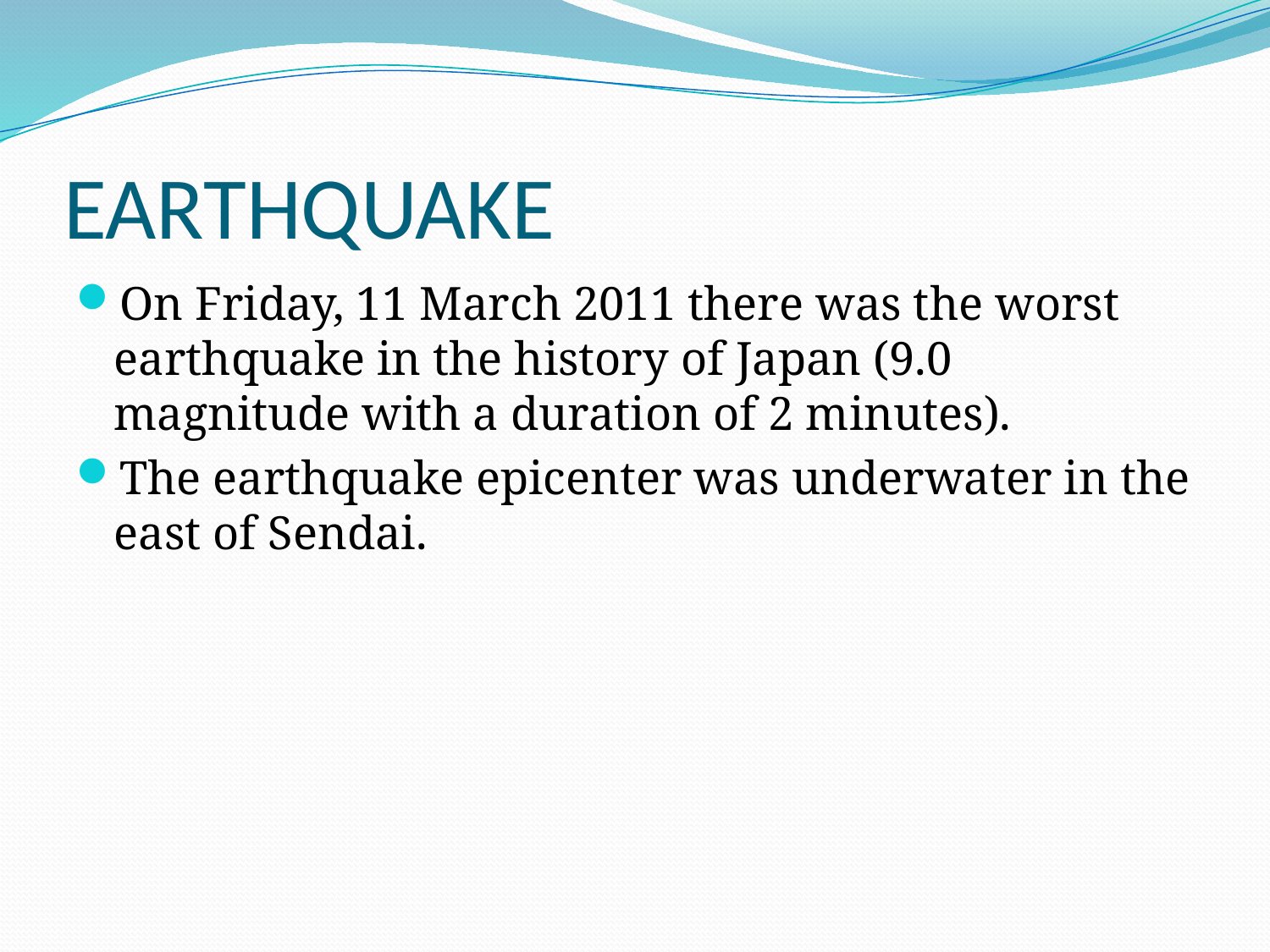

# EARTHQUAKE
On Friday, 11 March 2011 there was the worst earthquake in the history of Japan (9.0 magnitude with a duration of 2 minutes).
The earthquake epicenter was underwater in the east of Sendai.